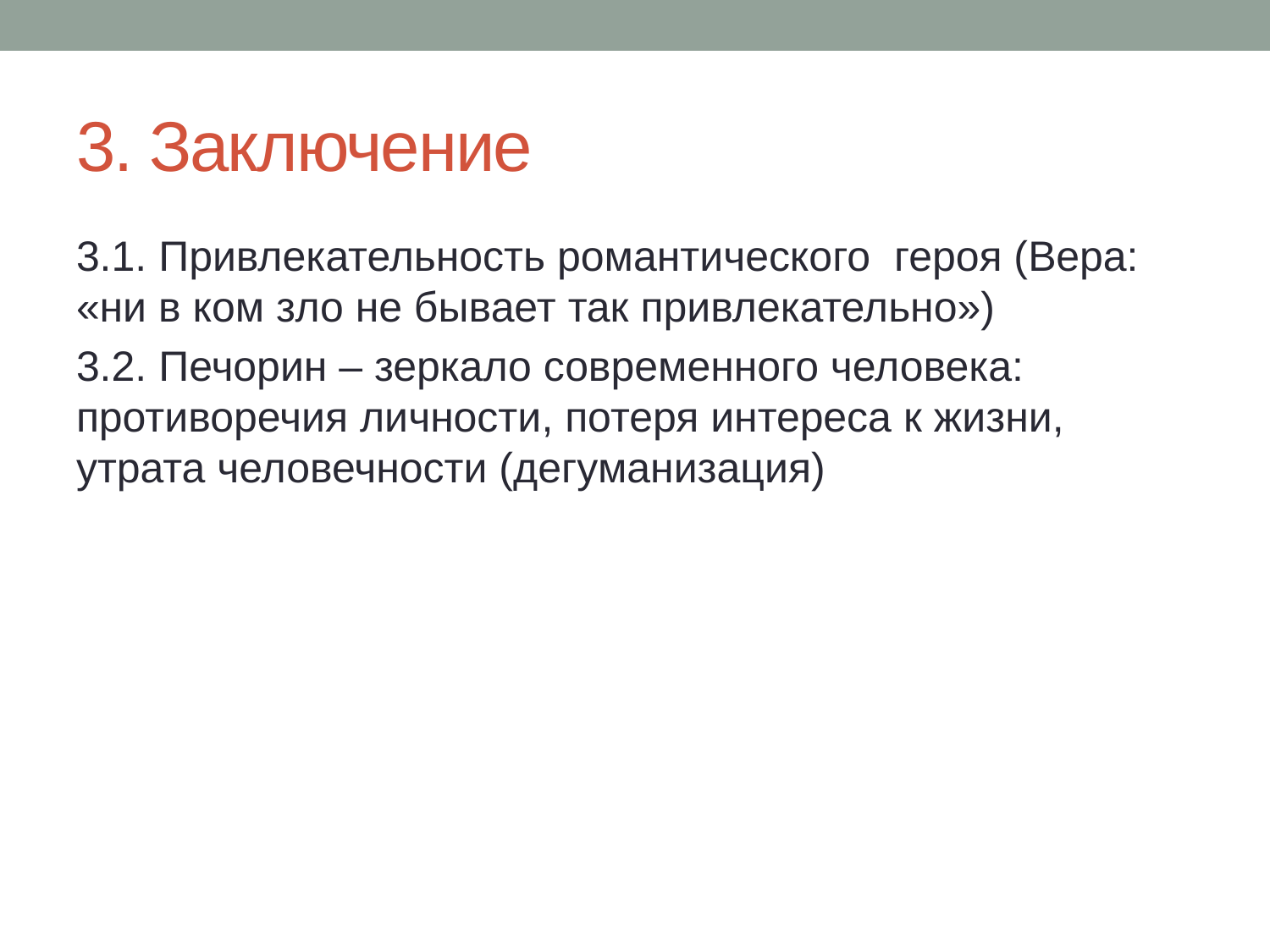

# 3. Заключение
3.1. Привлекательность романтического  героя (Вера: «ни в ком зло не бывает так привлекательно»)
3.2. Печорин – зеркало современного человека: противоречия личности, потеря интереса к жизни, утрата человечности (дегуманизация)